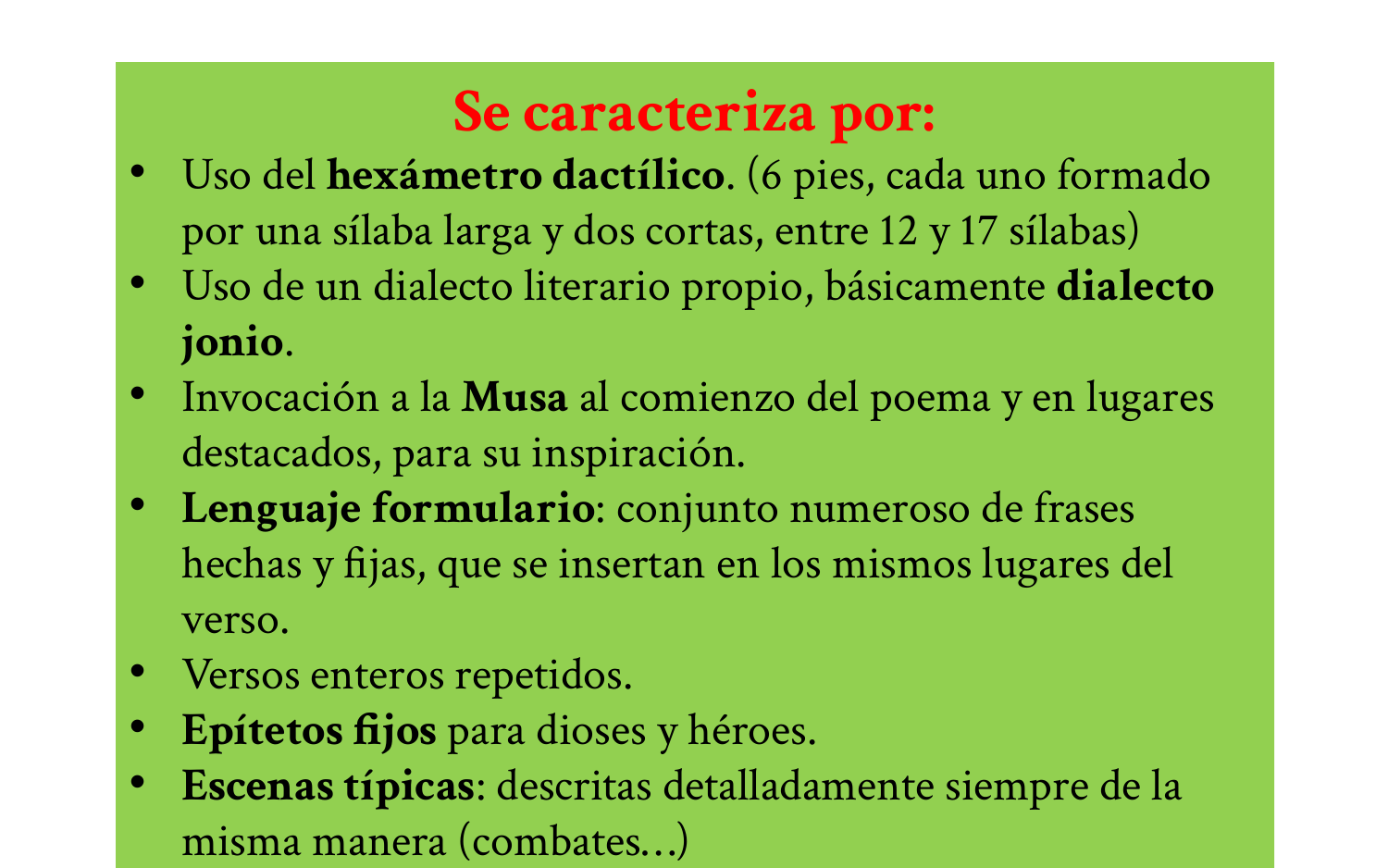

Se caracteriza por:
Uso del hexámetro dactílico. (6 pies, cada uno formado por una sílaba larga y dos cortas, entre 12 y 17 sílabas)
Uso de un dialecto literario propio, básicamente dialecto jonio.
Invocación a la Musa al comienzo del poema y en lugares destacados, para su inspiración.
Lenguaje formulario: conjunto numeroso de frases hechas y fijas, que se insertan en los mismos lugares del verso.
Versos enteros repetidos.
Epítetos fijos para dioses y héroes.
Escenas típicas: descritas detalladamente siempre de la misma manera (combates…)